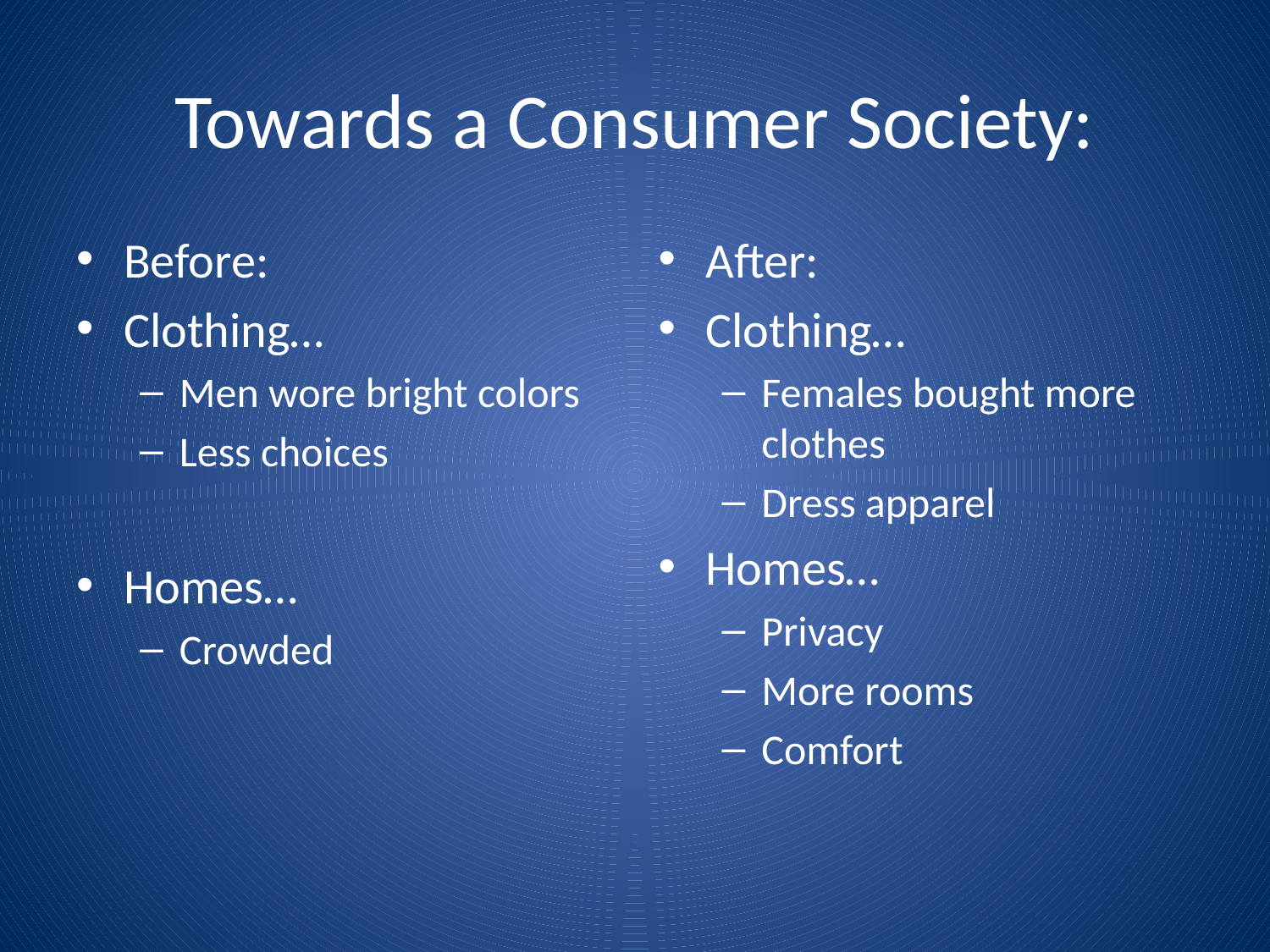

# Towards a Consumer Society:
Before:
Clothing…
Men wore bright colors
Less choices

Homes…
Crowded

After:
Clothing…
Females bought more clothes
Dress apparel
Homes…
Privacy
More rooms
Comfort